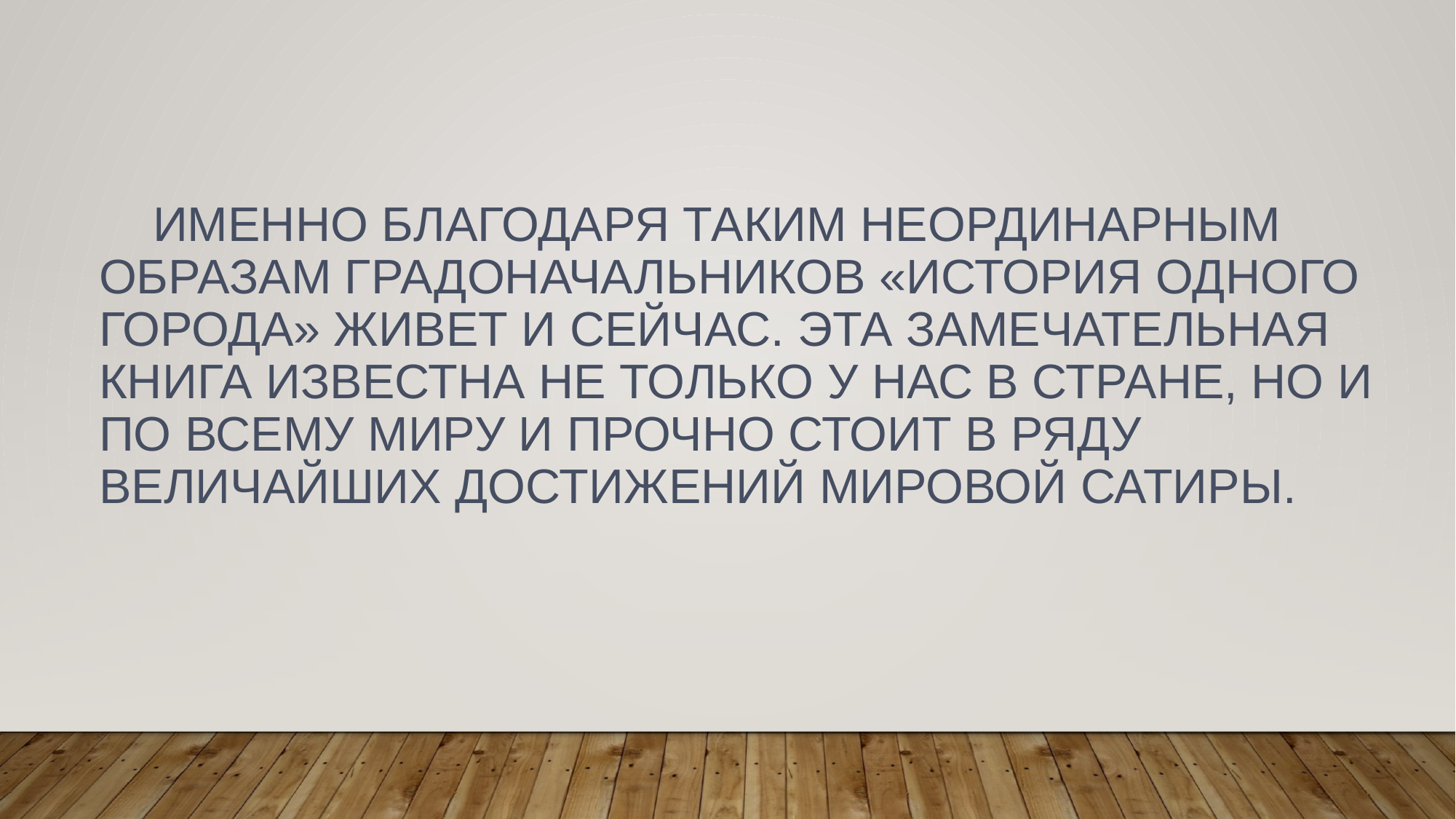

Именно благодаря таким неординарным образам градоначальников «История одного города» живет и сейчас. Эта замечательная книга известна не только у нас в стране, но и по всему миру и прочно стоит в ряду величайших достижений мировой сатиры.